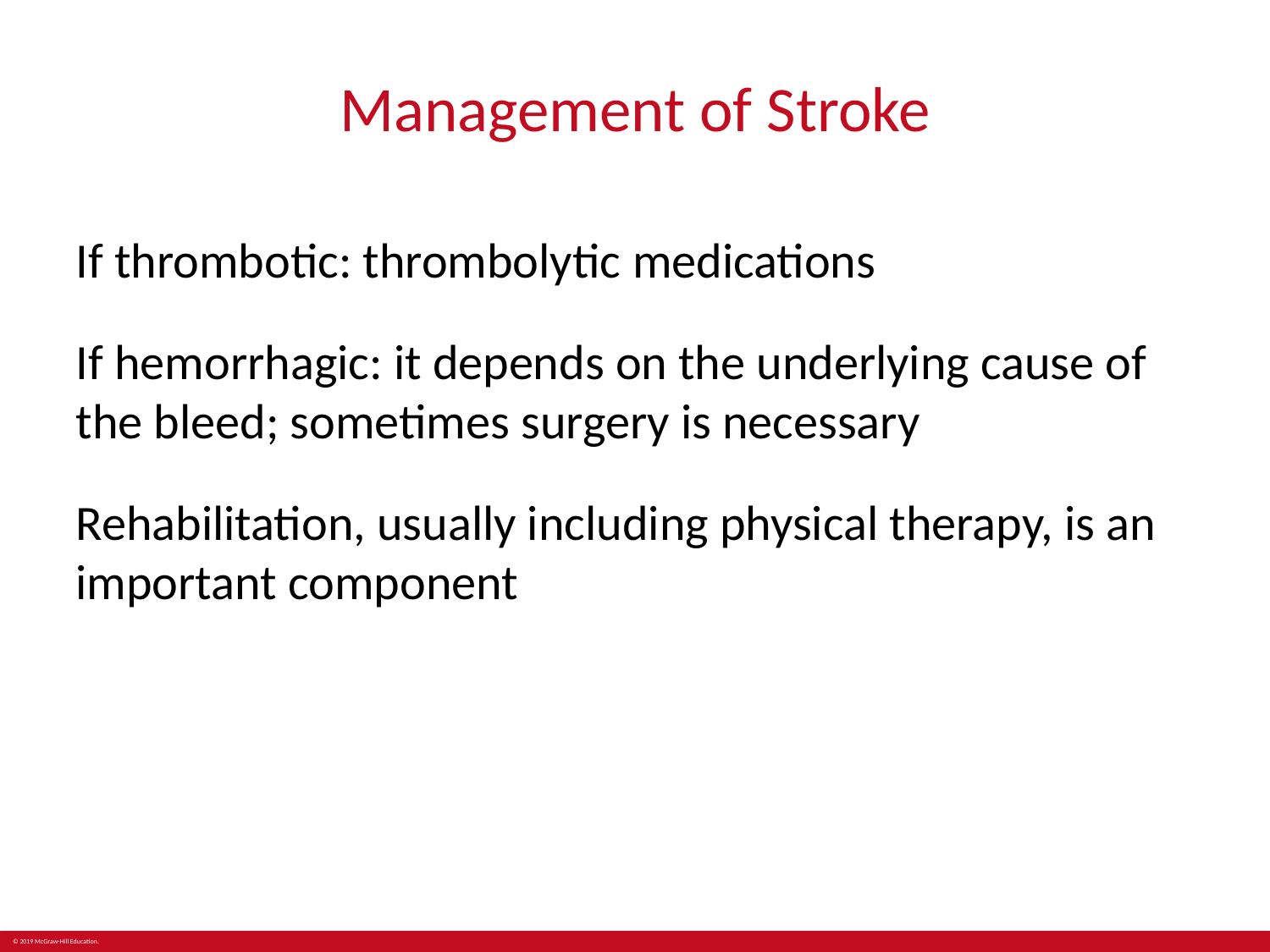

# Management of Stroke
If thrombotic: thrombolytic medications
If hemorrhagic: it depends on the underlying cause of the bleed; sometimes surgery is necessary
Rehabilitation, usually including physical therapy, is an important component